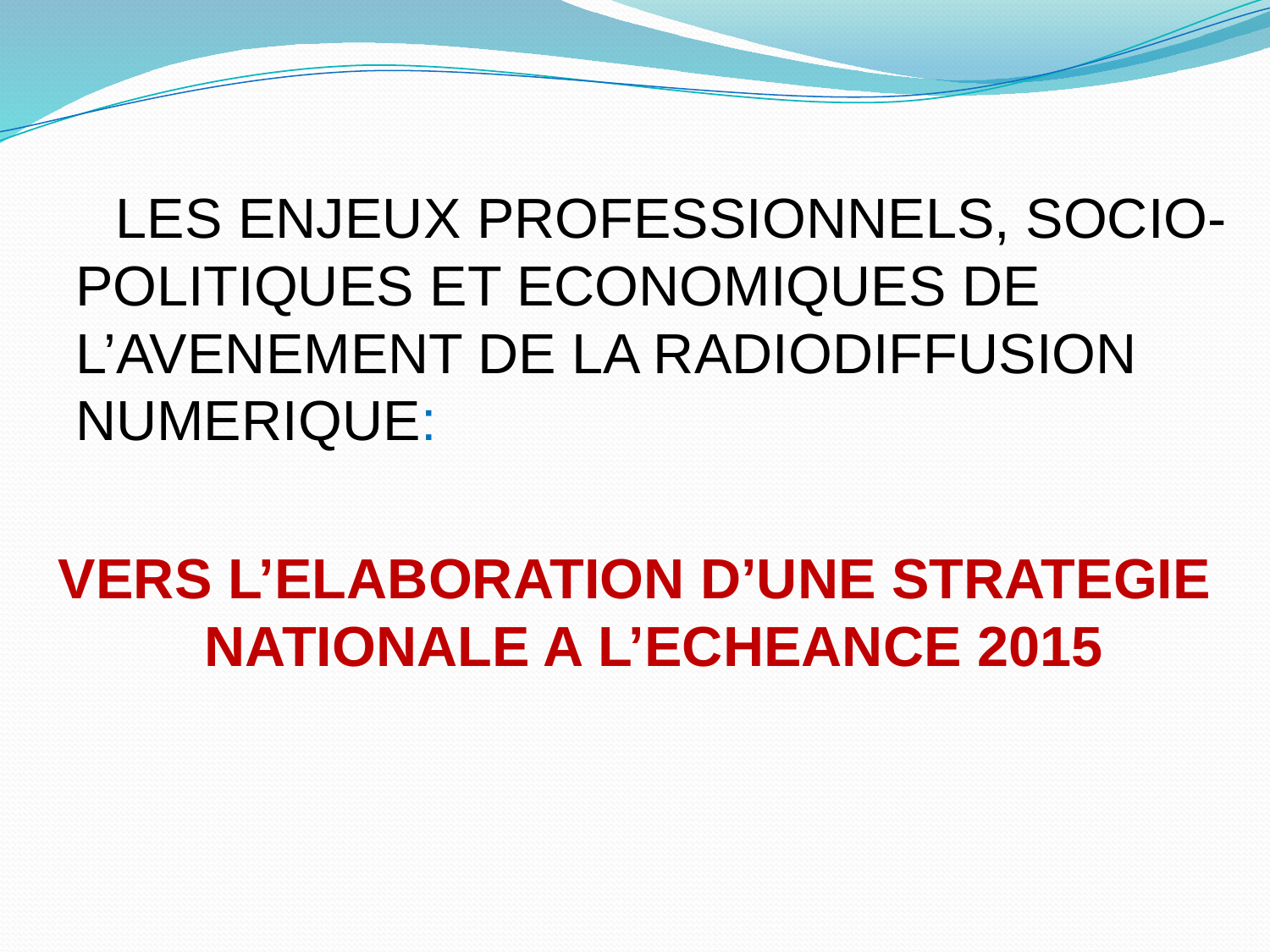

LES ENJEUX PROFESSIONNELS, SOCIO-POLITIQUES ET ECONOMIQUES DE L’AVENEMENT DE LA RADIODIFFUSION NUMERIQUE:

VERS L’ELABORATION D’UNE STRATEGIE NATIONALE A L’ECHEANCE 2015